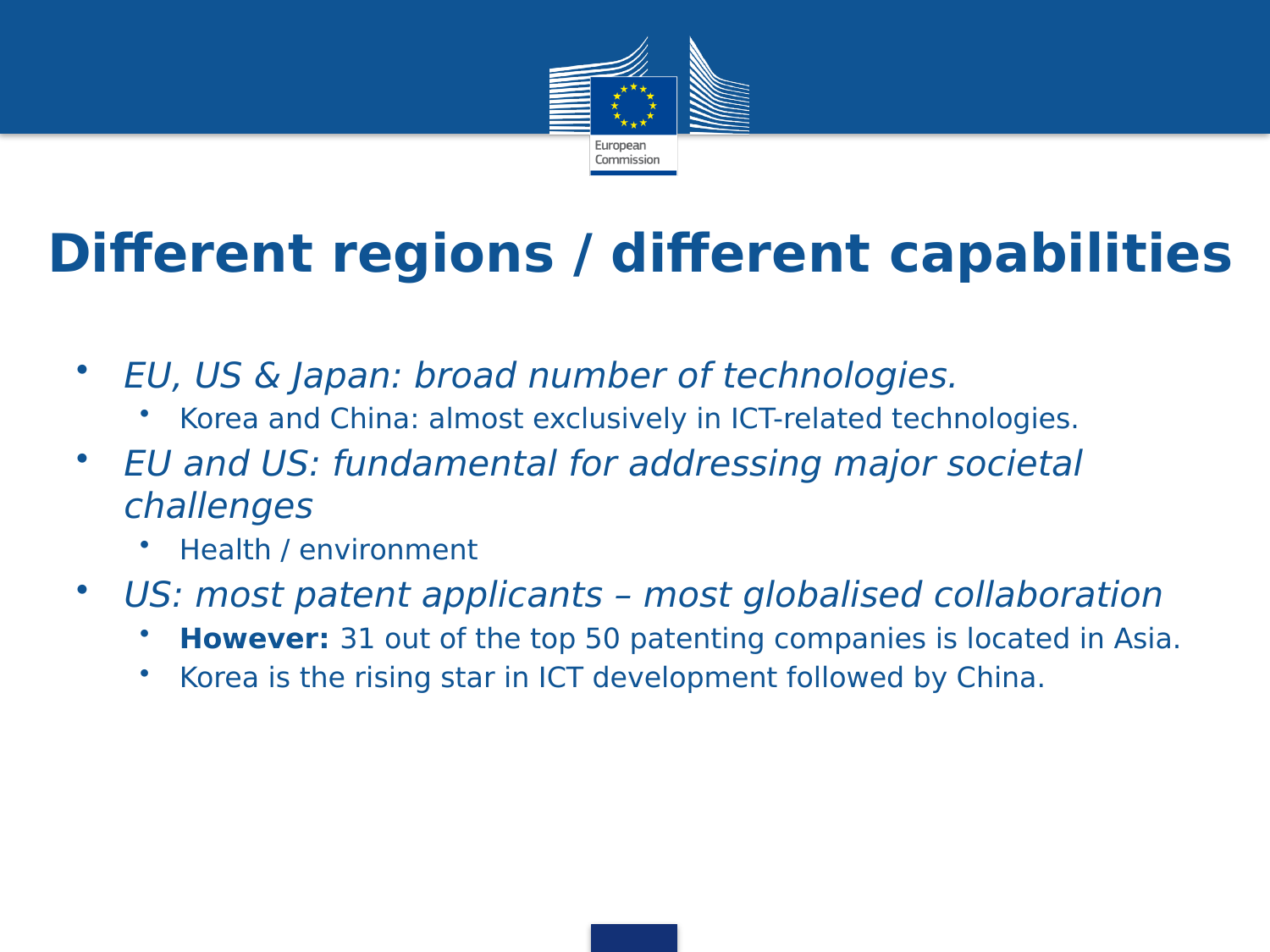

# Different regions / different capabilities
EU, US & Japan: broad number of technologies.
Korea and China: almost exclusively in ICT-related technologies.
EU and US: fundamental for addressing major societal challenges
Health / environment
US: most patent applicants – most globalised collaboration
However: 31 out of the top 50 patenting companies is located in Asia.
Korea is the rising star in ICT development followed by China.